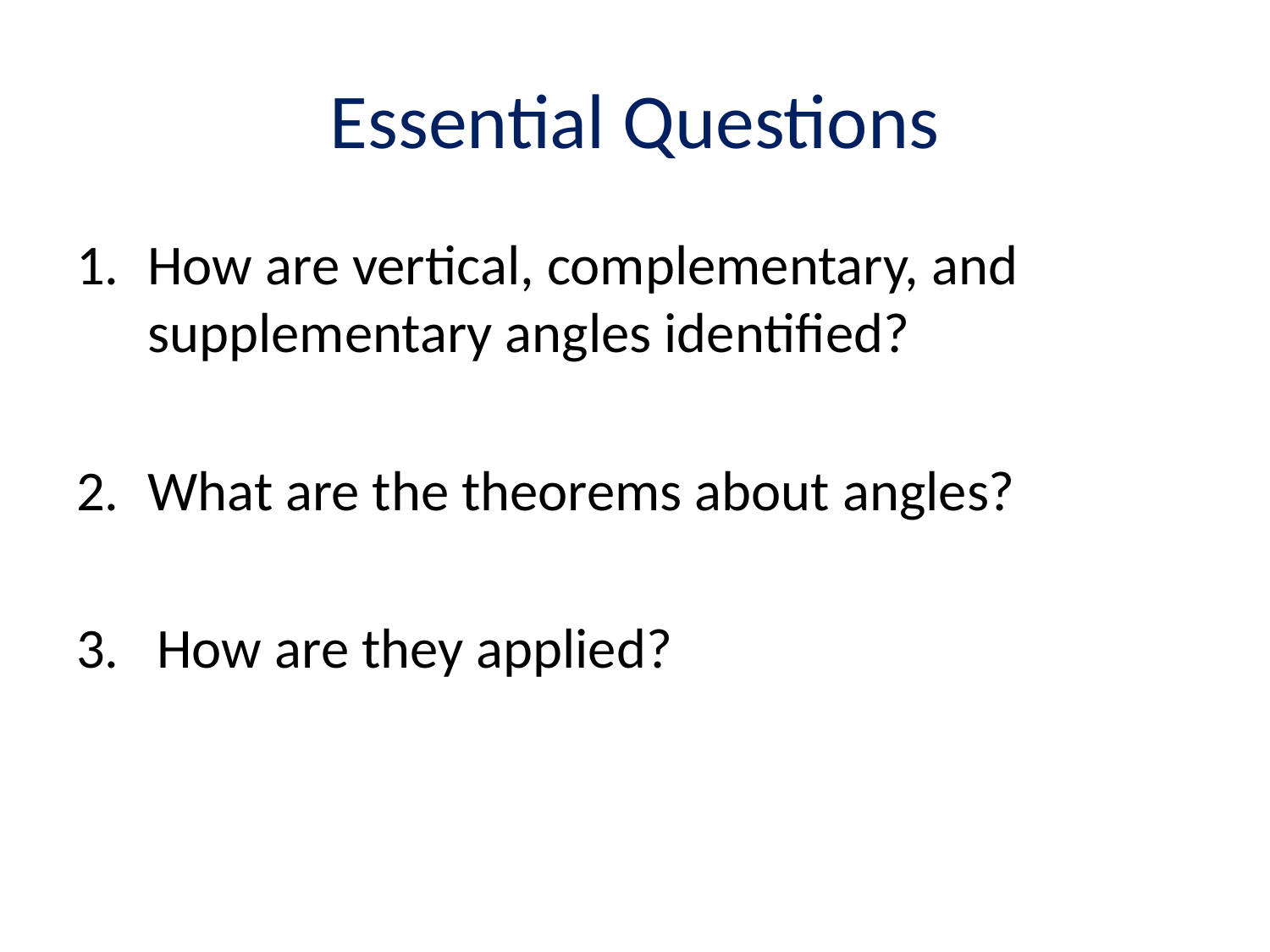

# Essential Questions
How are vertical, complementary, and supplementary angles identified?

What are the theorems about angles?

3.   How are they applied?